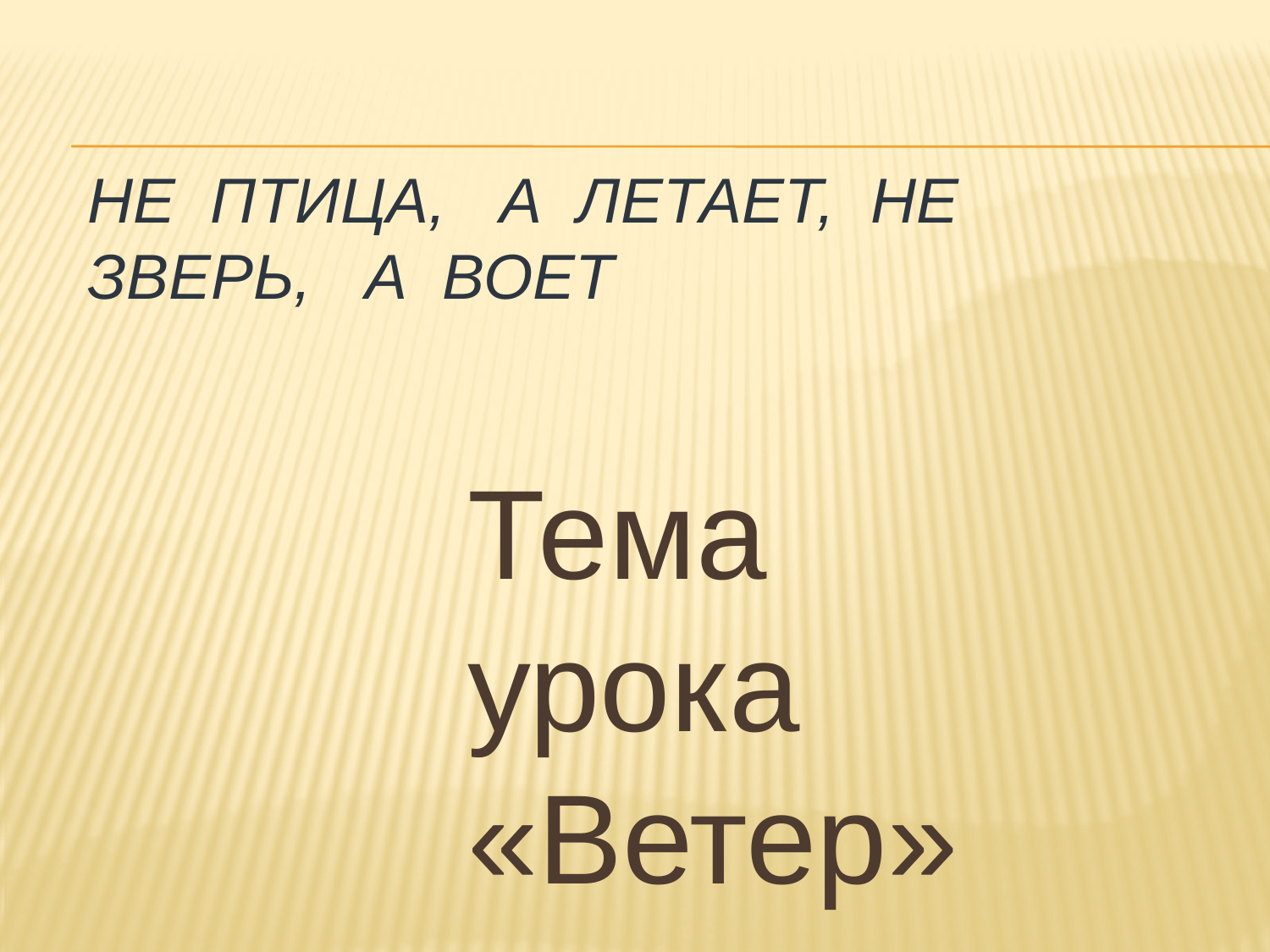

# Не  птица,   а  летает,  не  зверь,   а  воет
Тема  урока      «Ветер»